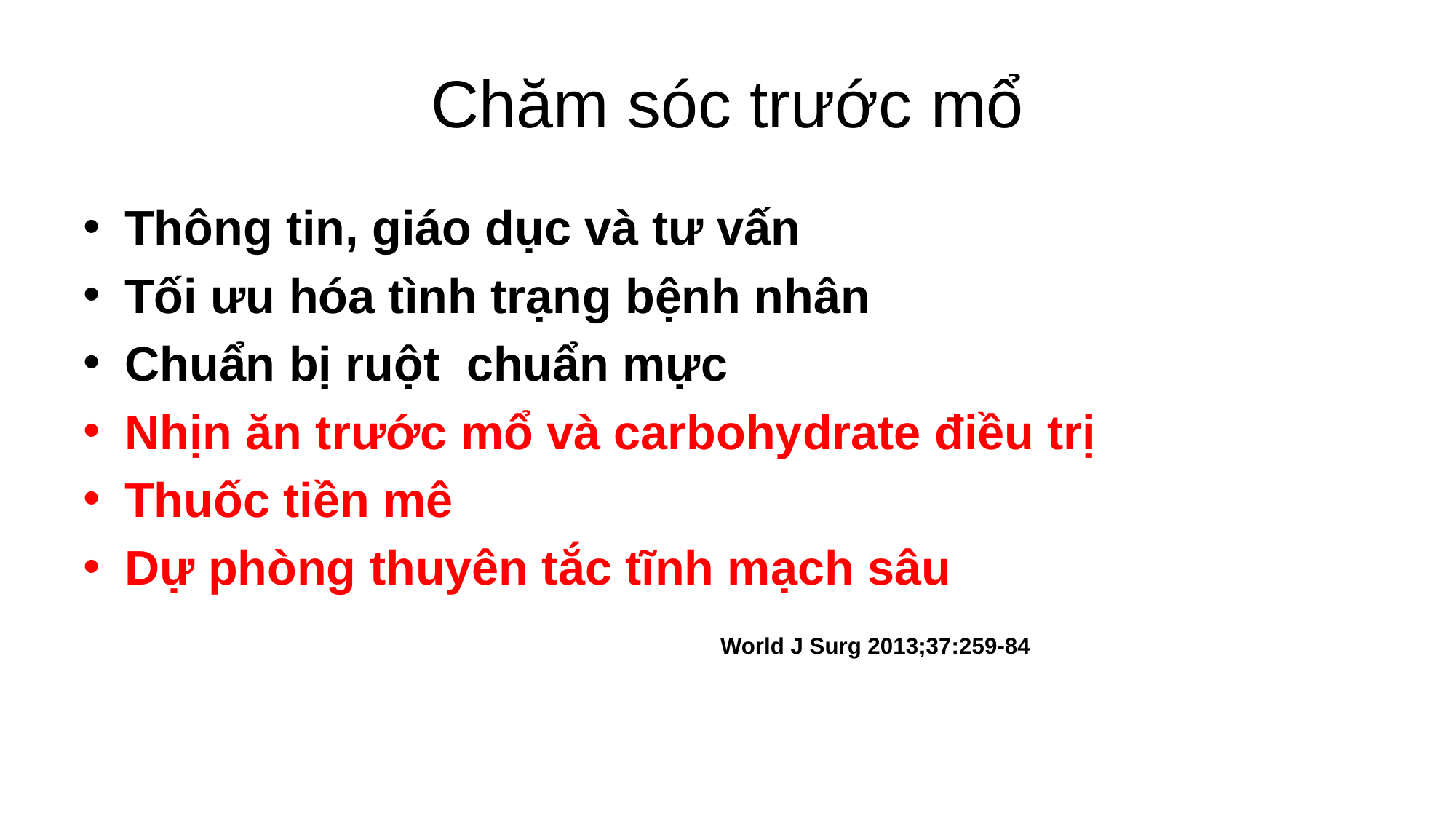

# Chăm sóc trước mổ
Thông tin, giáo dục và tư vấn
Tối ưu hóa tình trạng bệnh nhân
Chuẩn bị ruột  chuẩn mực
Nhịn ăn trước mổ và carbohydrate điều trị
Thuốc tiền mê
Dự phòng thuyên tắc tĩnh mạch sâu

                                                                                                    World J Surg 2013;37:259-84